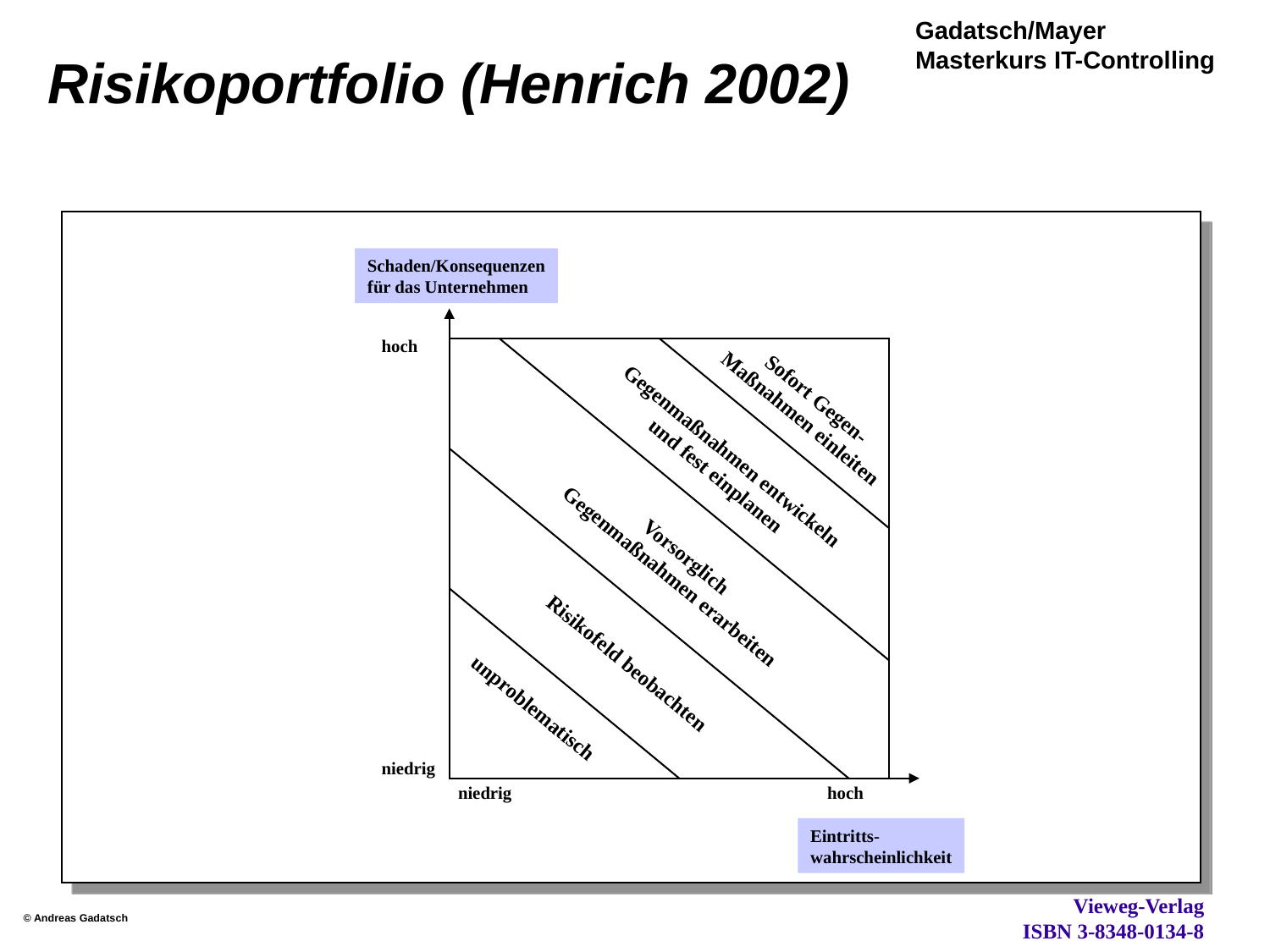

# Risikoportfolio (Henrich 2002)
Schaden/Konsequenzen
für das Unternehmen

hoch

niedrig

Sofort Gegen-
Maßnahmen einleiten
Gegenmaßnahmen entwickeln
und fest einplanen
Vorsorglich
Gegenmaßnahmen erarbeiten
Risikofeld beobachten
unproblematisch

niedrig                                                                       hoch
Eintritts-
wahrscheinlichkeit